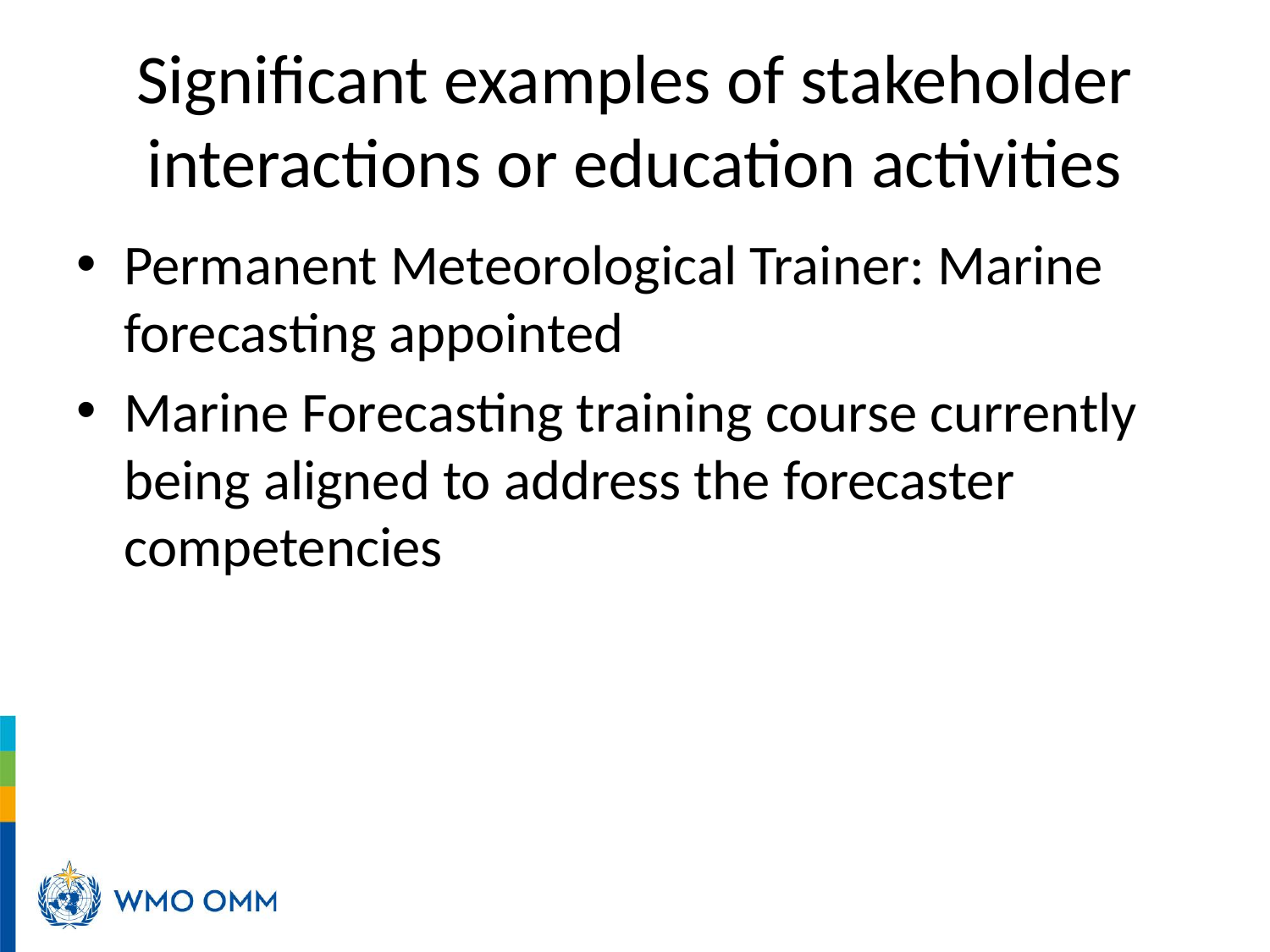

# Significant examples of stakeholder interactions or education activities
Permanent Meteorological Trainer: Marine forecasting appointed
Marine Forecasting training course currently being aligned to address the forecaster competencies